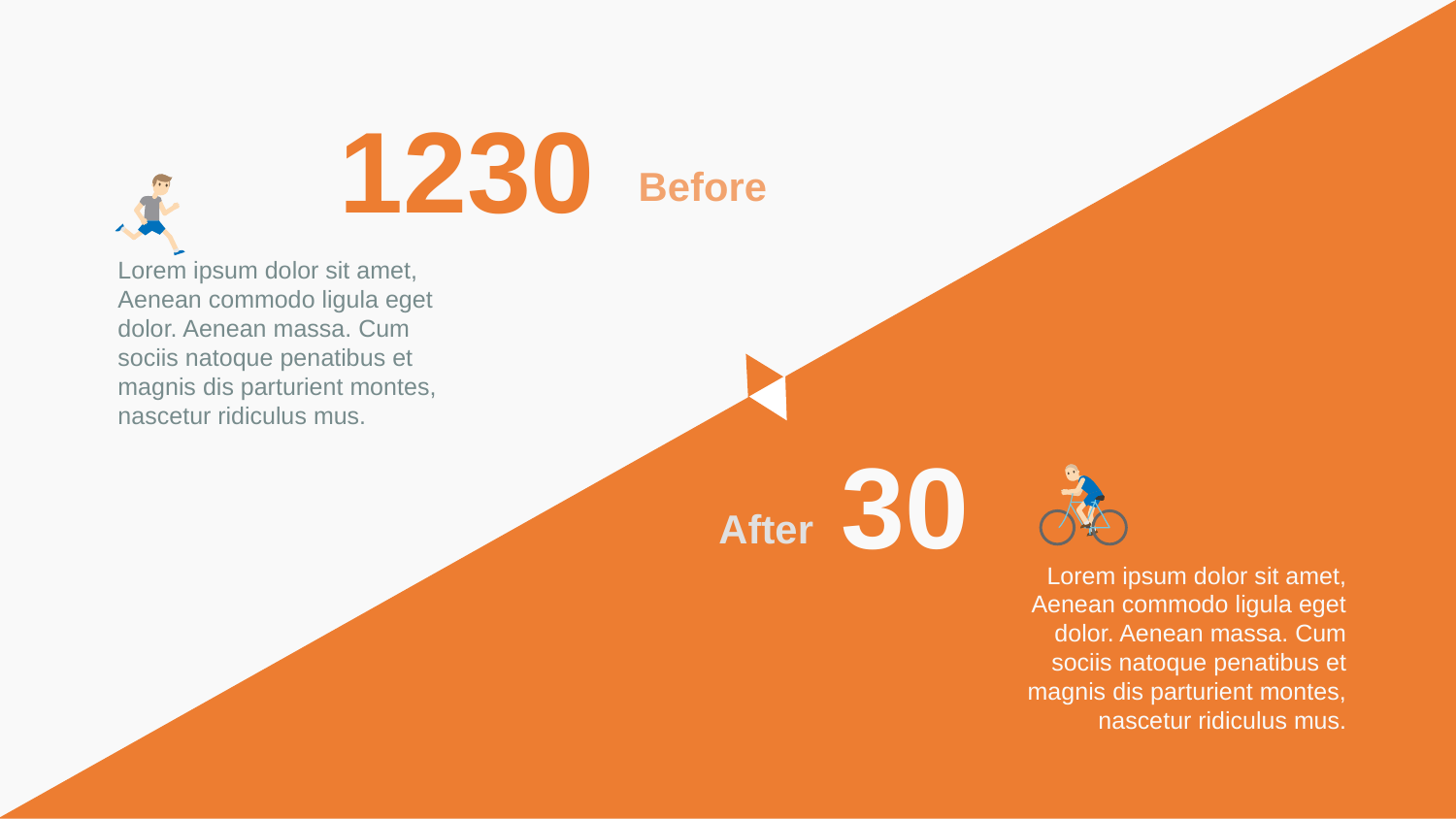

1230
Before

Lorem ipsum dolor sit amet, Aenean commodo ligula eget dolor. Aenean massa. Cum sociis natoque penatibus et magnis dis parturient montes, nascetur ridiculus mus.

30
After

Lorem ipsum dolor sit amet, Aenean commodo ligula eget dolor. Aenean massa. Cum sociis natoque penatibus et magnis dis parturient montes, nascetur ridiculus mus.